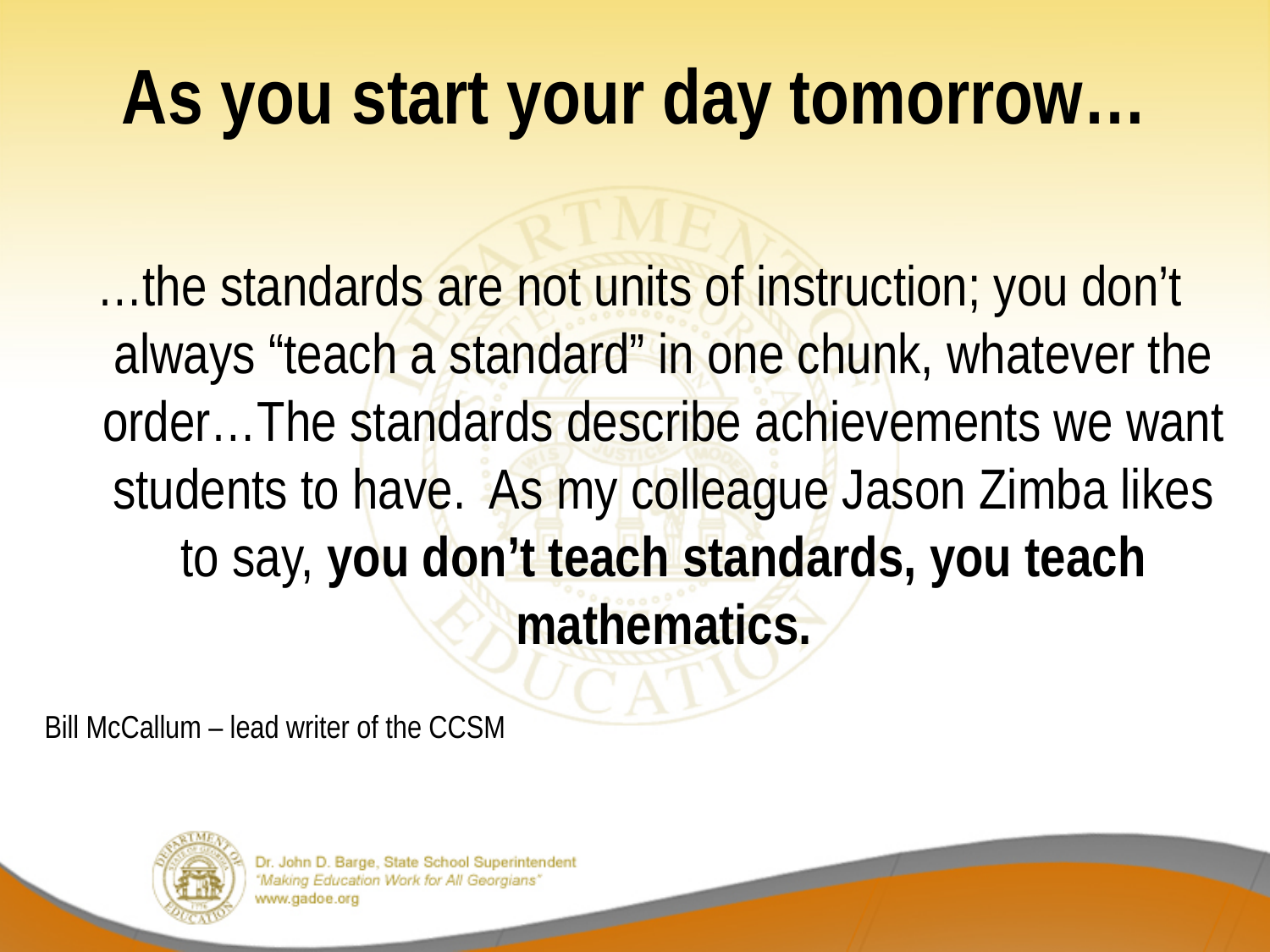

# As you start your day tomorrow…

…the standards are not units of instruction; you don’t always “teach a standard” in one chunk, whatever the order…The standards describe achievements we want students to have.  As my colleague Jason Zimba likes to say, you don’t teach standards, you teach mathematics.

Bill McCallum – lead writer of the CCSM